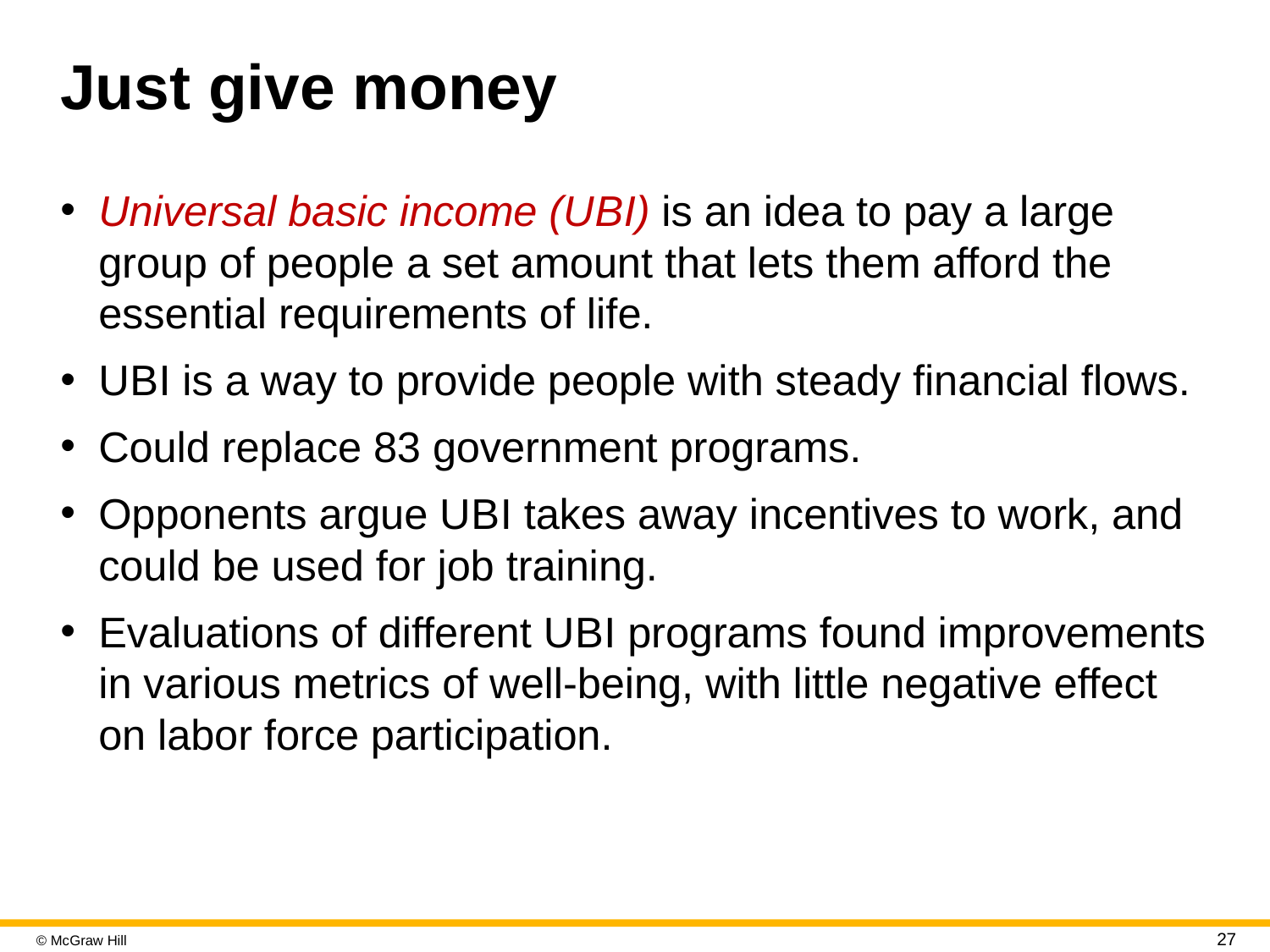

# Just give money
Universal basic income (U B I) is an idea to pay a large group of people a set amount that lets them afford the essential requirements of life.
U B I is a way to provide people with steady financial flows.
Could replace 83 government programs.
Opponents argue U B I takes away incentives to work, and could be used for job training.
Evaluations of different U B I programs found improvements in various metrics of well-being, with little negative effect on labor force participation.